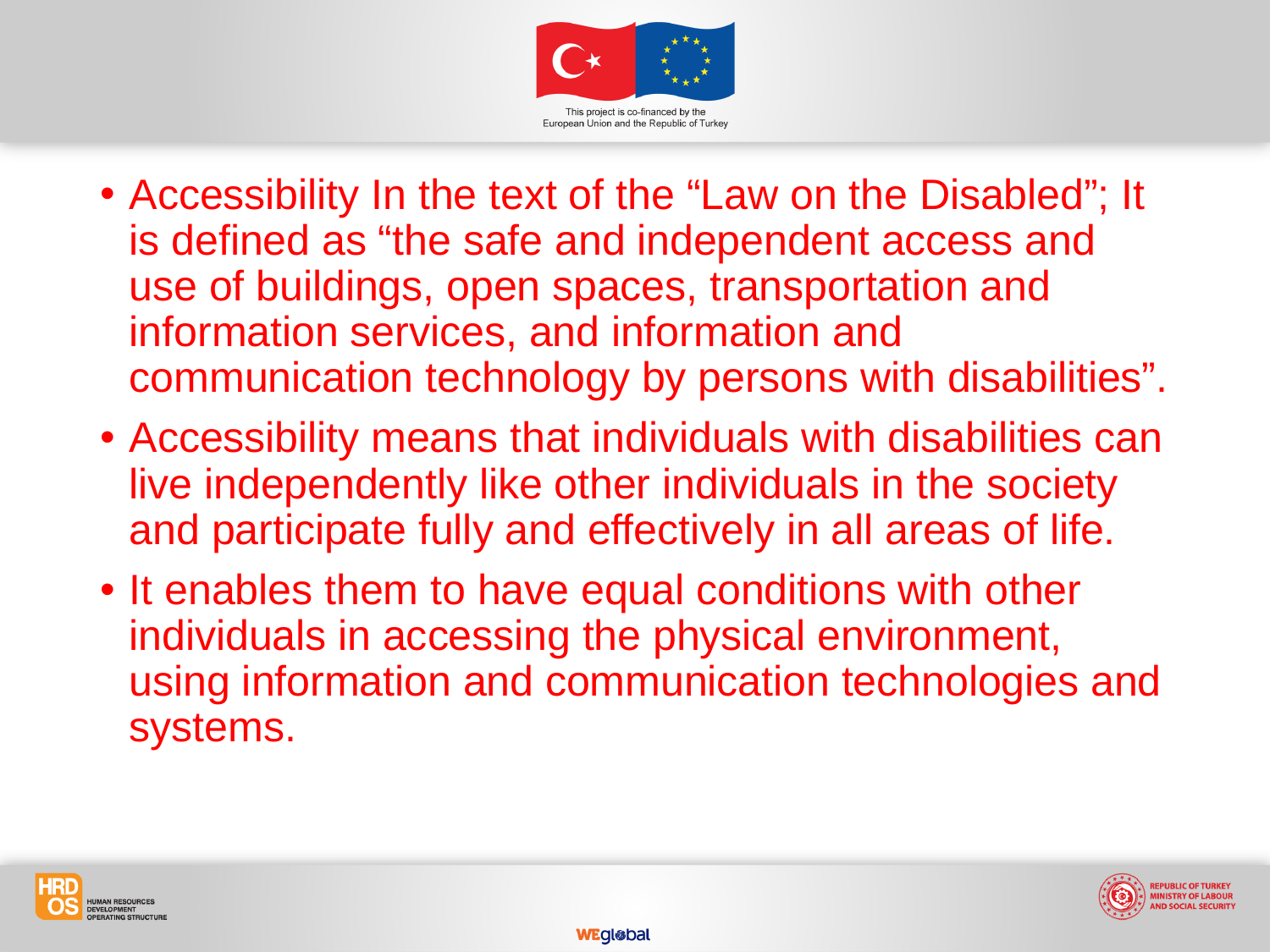

Accessibility In the text of the “Law on the Disabled”; It is defined as “the safe and independent access and use of buildings, open spaces, transportation and information services, and information and communication technology by persons with disabilities”.
Accessibility means that individuals with disabilities can live independently like other individuals in the society and participate fully and effectively in all areas of life.
It enables them to have equal conditions with other individuals in accessing the physical environment, using information and communication technologies and systems.